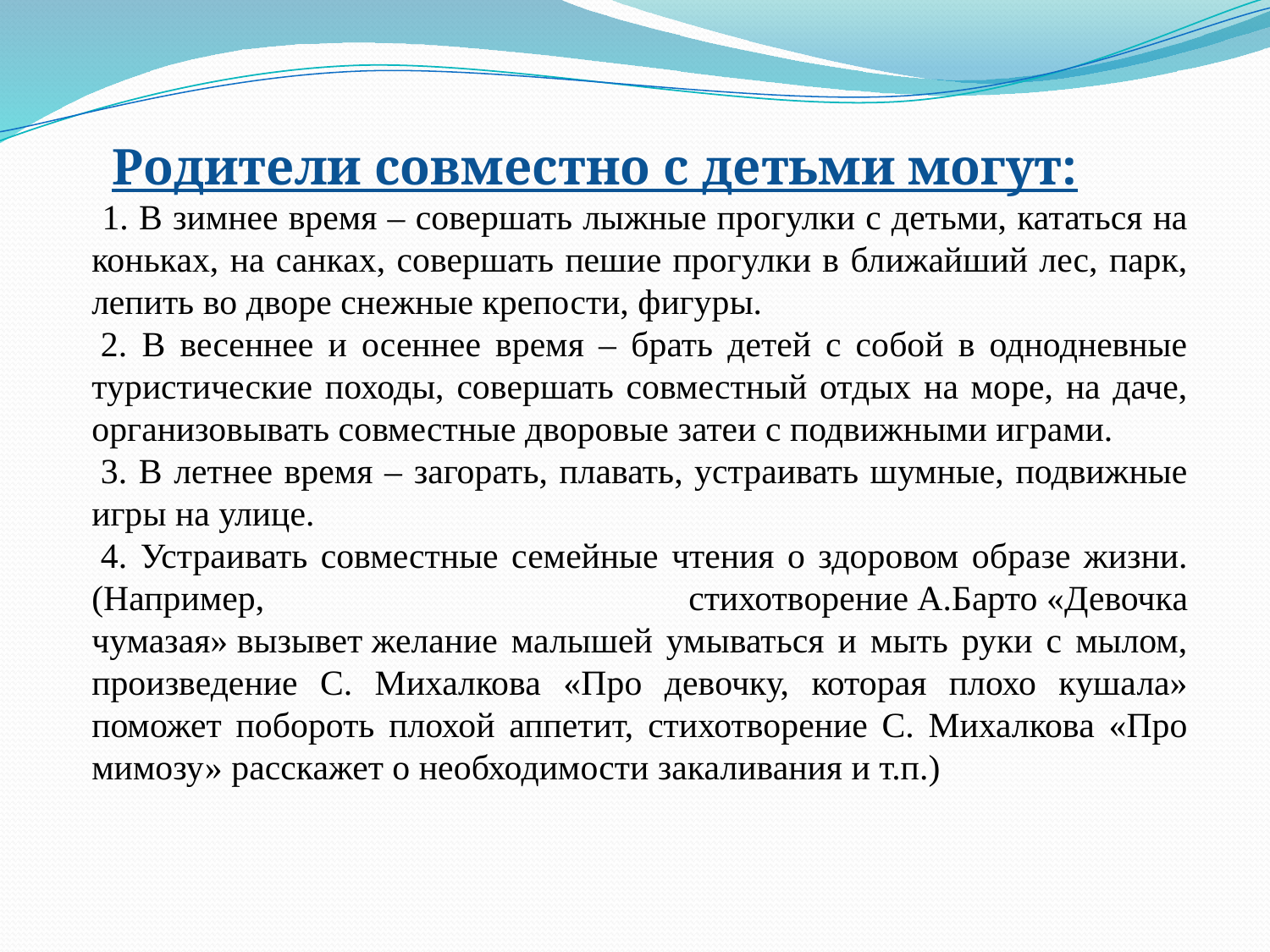

Родители совместно с детьми могут:
 1. В зимнее время – совершать лыжные прогулки с детьми, кататься на коньках, на санках, совершать пешие прогулки в ближайший лес, парк, лепить во дворе снежные крепости, фигуры.
 2. В весеннее и осеннее время – брать детей с собой в однодневные туристические походы, совершать совместный отдых на море, на даче, организовывать совместные дворовые затеи с подвижными играми.
 3. В летнее время – загорать, плавать, устраивать шумные, подвижные игры на улице.
 4. Устраивать совместные семейные чтения о здоровом образе жизни. (Например, стихотворение А.Барто «Девочка чумазая» вызывет желание малышей умываться и мыть руки с мылом, произведение С. Михалкова «Про девочку, которая плохо кушала» поможет побороть плохой аппетит, стихотворение С. Михалкова «Про мимозу» расскажет о необходимости закаливания и т.п.)